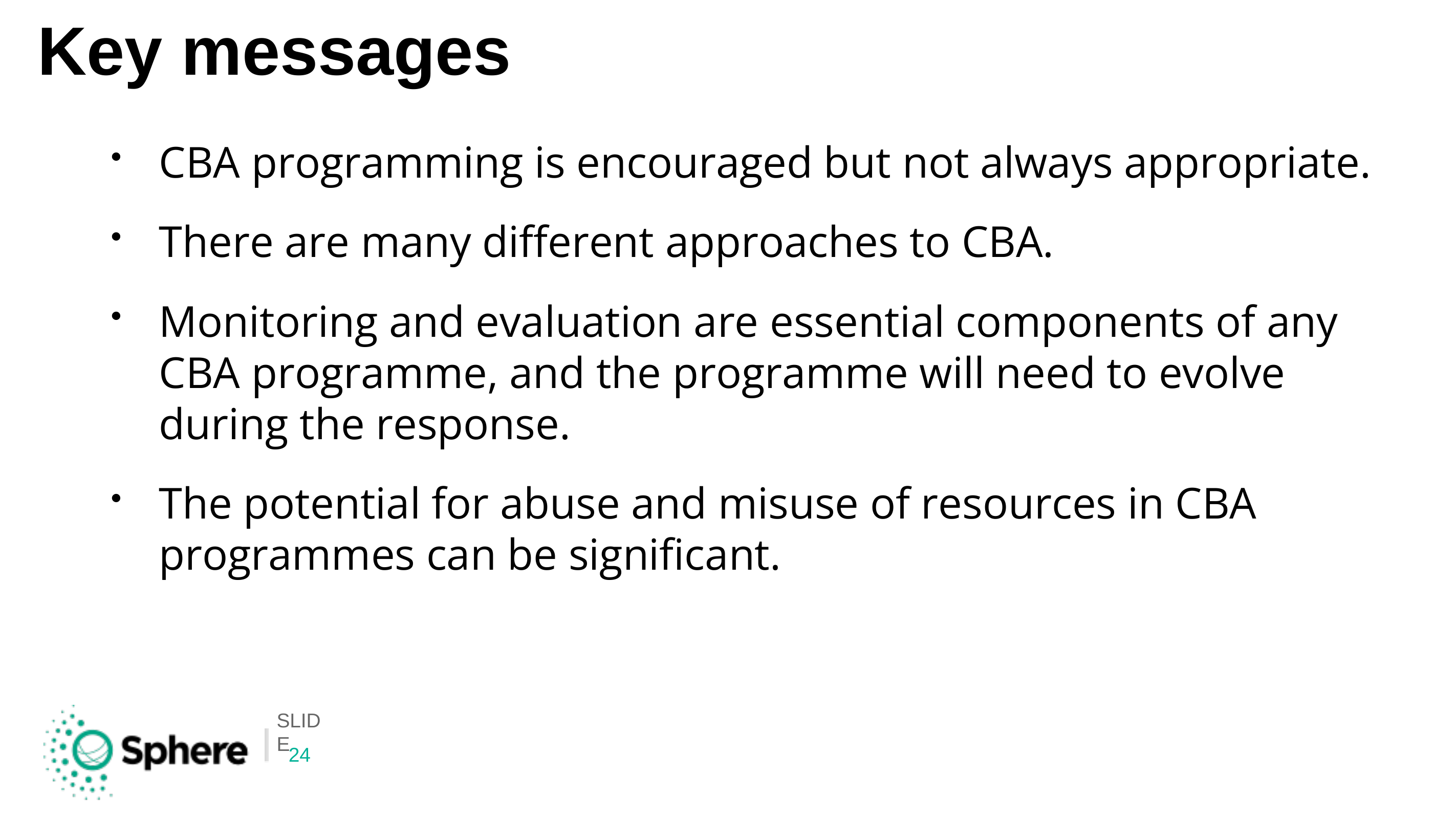

# Key messages
CBA programming is encouraged but not always appropriate.
There are many different approaches to CBA.
Monitoring and evaluation are essential components of any CBA programme, and the programme will need to evolve during the response.
The potential for abuse and misuse of resources in CBA programmes can be significant.
24